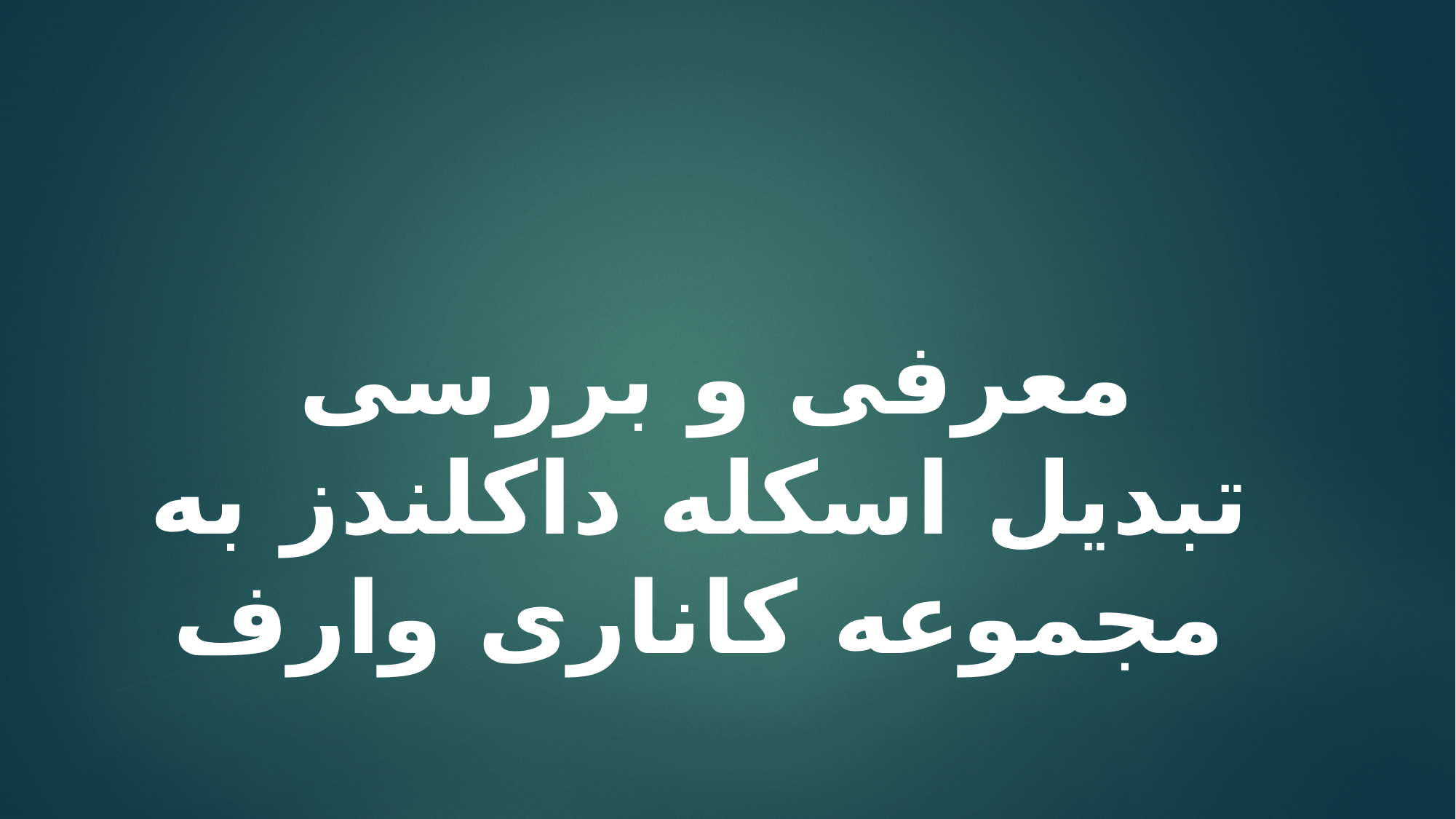

معرفی و بررسی  تبدیل اسکله داکلندز به مجموعه کاناری وارف